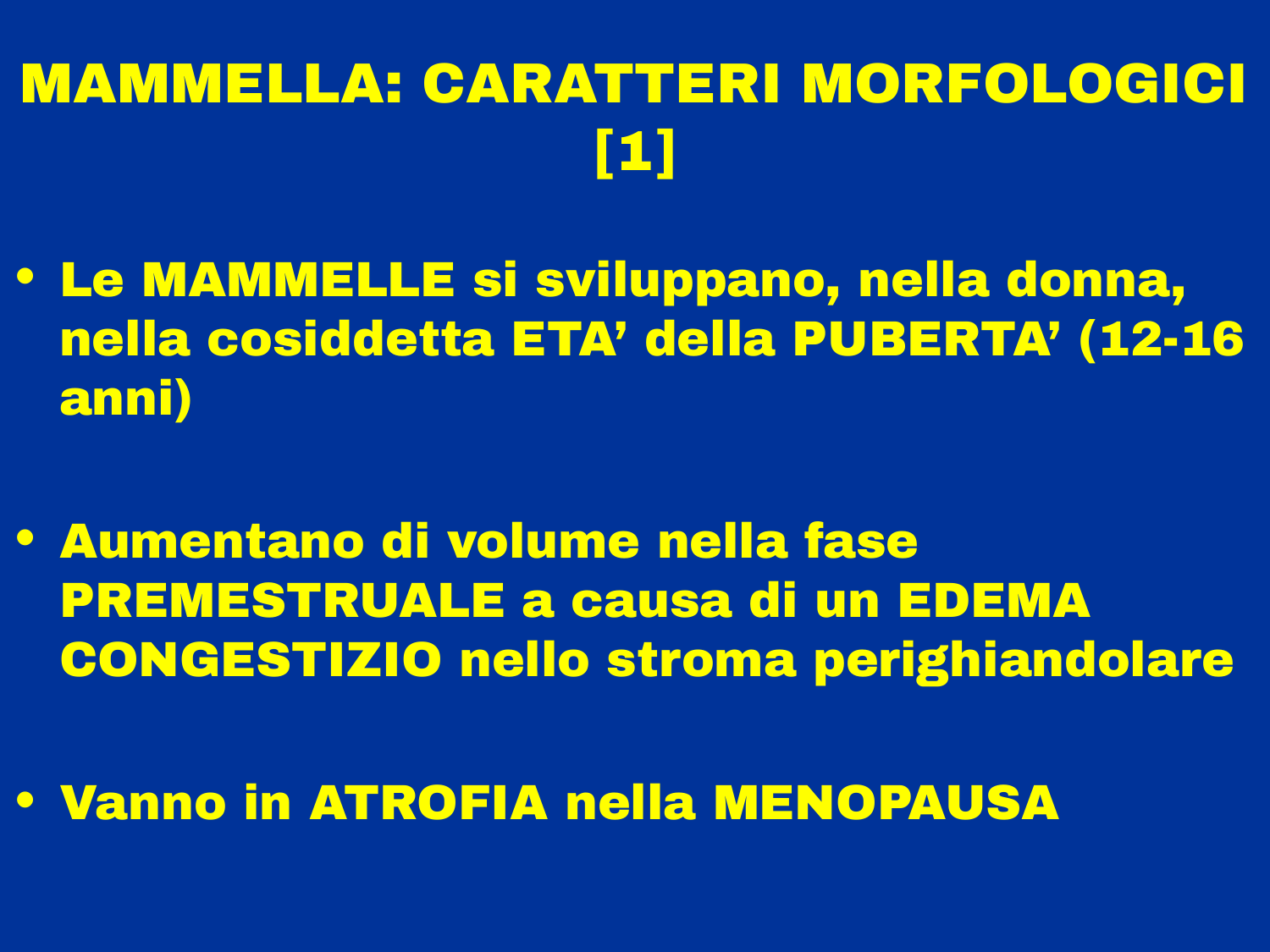

# MAMMELLA: CARATTERI MORFOLOGICI [1]

Le MAMMELLE si sviluppano, nella donna, nella cosiddetta ETA’ della PUBERTA’ (12-16 anni)

Aumentano di volume nella fase PREMESTRUALE a causa di un EDEMA CONGESTIZIO nello stroma perighiandolare

Vanno in ATROFIA nella MENOPAUSA